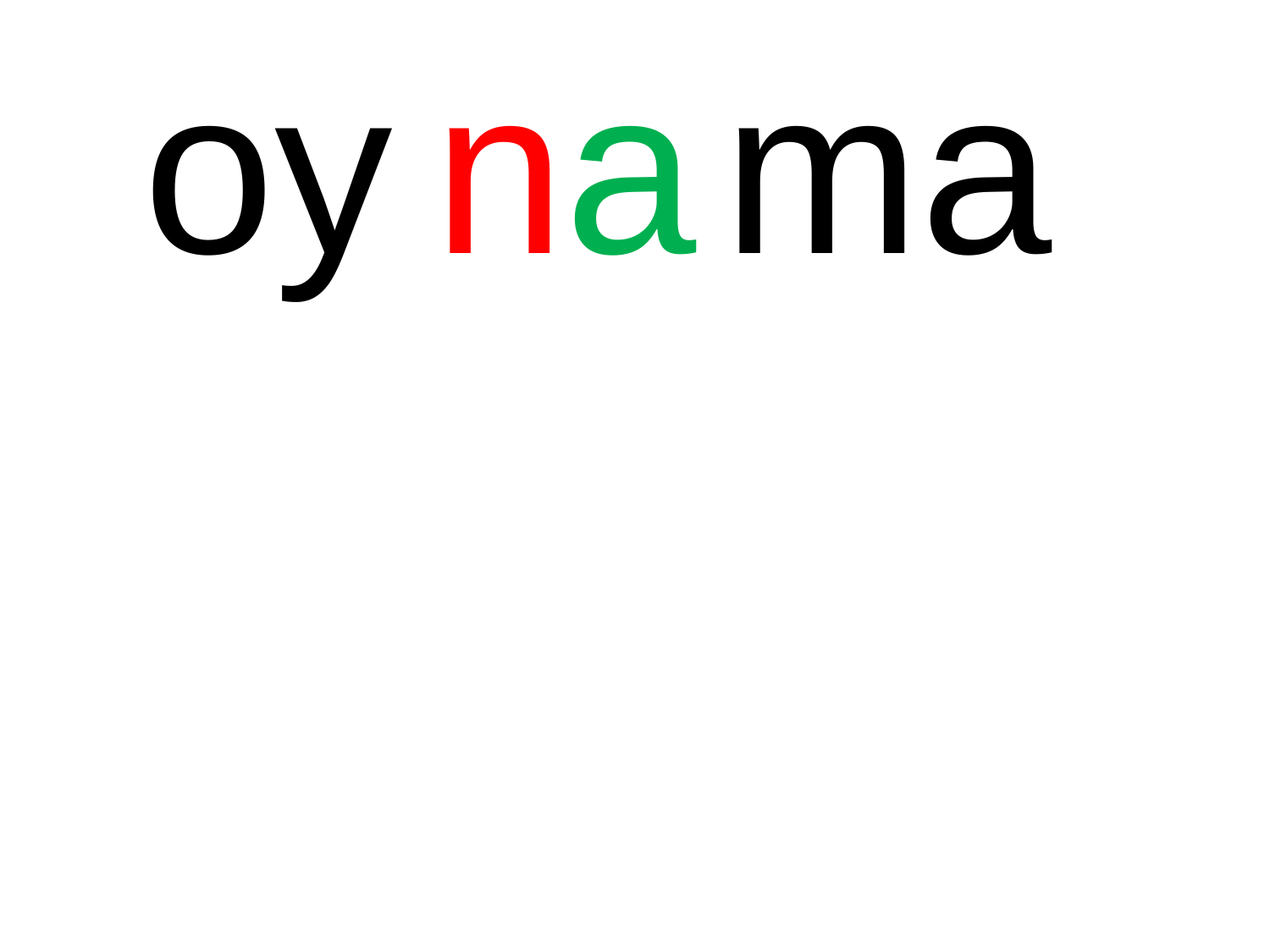

| oy |
| --- |
| na |
| --- |
| ma |
| --- |